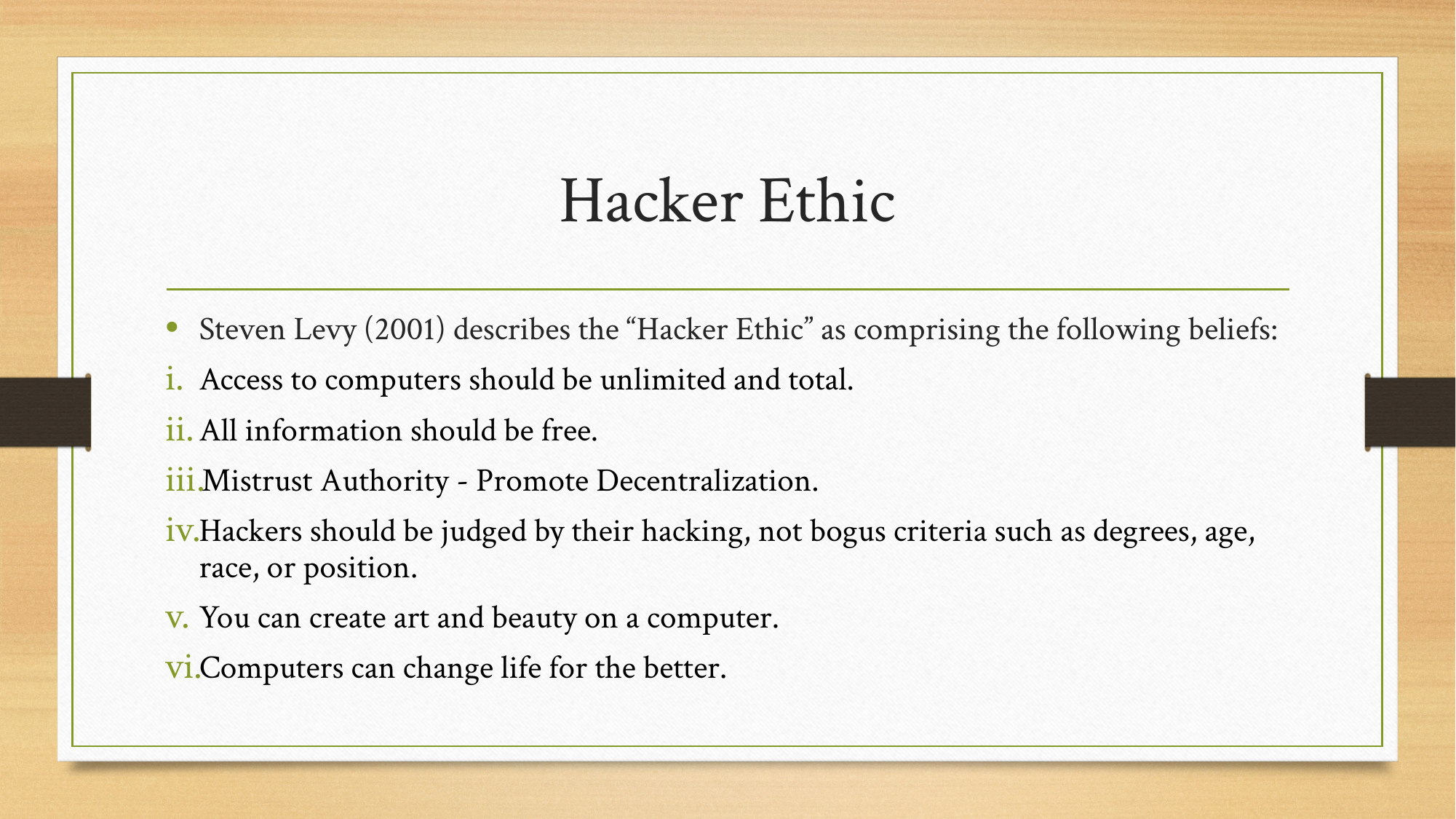

# Hacker Ethic
Steven Levy (2001) describes the “Hacker Ethic” as comprising the following beliefs:
Access to computers should be unlimited and total.
All information should be free.
Mistrust Authority - Promote Decentralization.
Hackers should be judged by their hacking, not bogus criteria such as degrees, age, race, or position.
You can create art and beauty on a computer.
Computers can change life for the better.